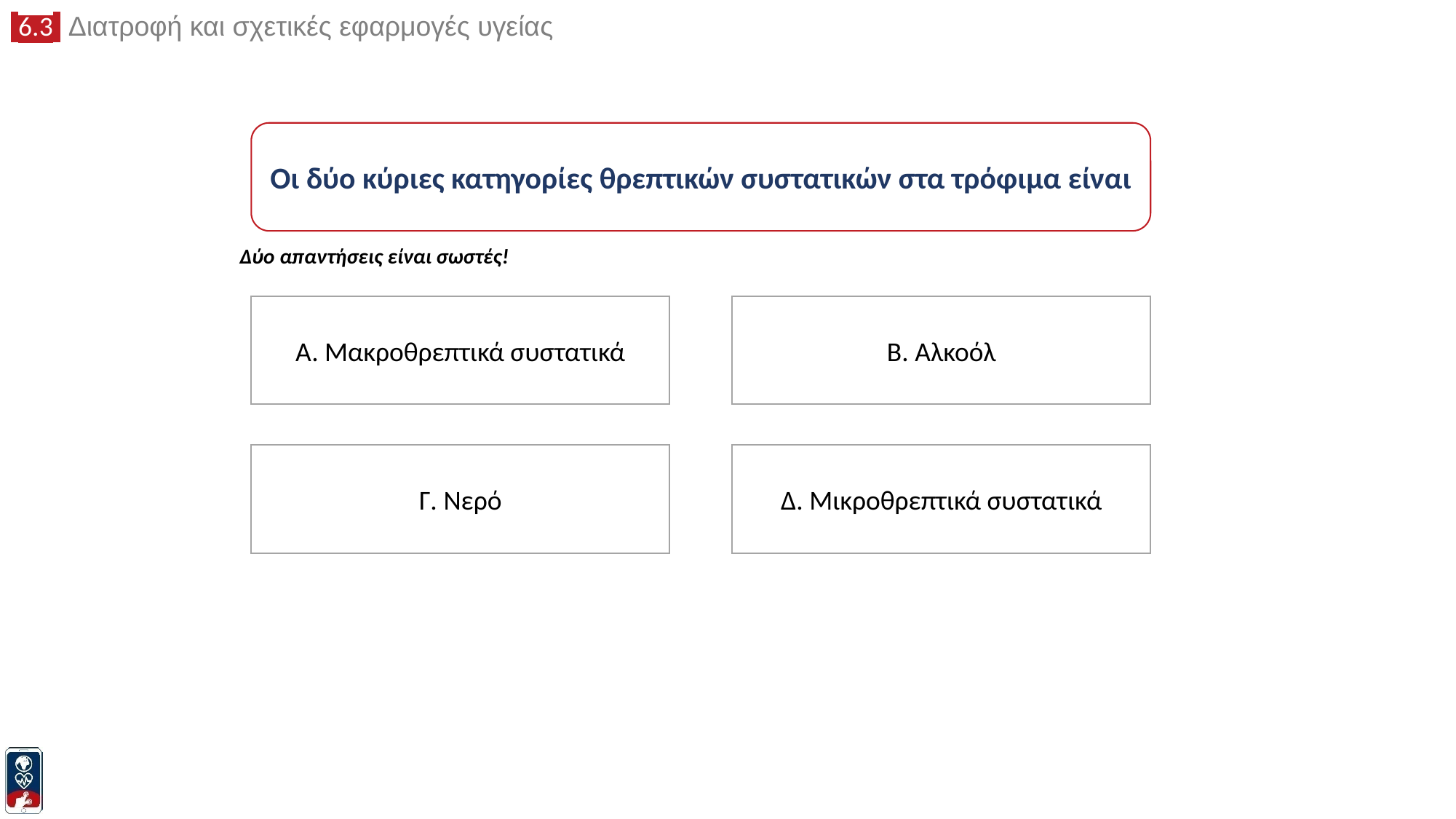

Οι δύο κύριες κατηγορίες θρεπτικών συστατικών στα τρόφιμα είναι
Δύο απαντήσεις είναι σωστές!
B. Αλκοόλ
A. Μακροθρεπτικά συστατικά
Δ. Μικροθρεπτικά συστατικά
Γ. Νερό